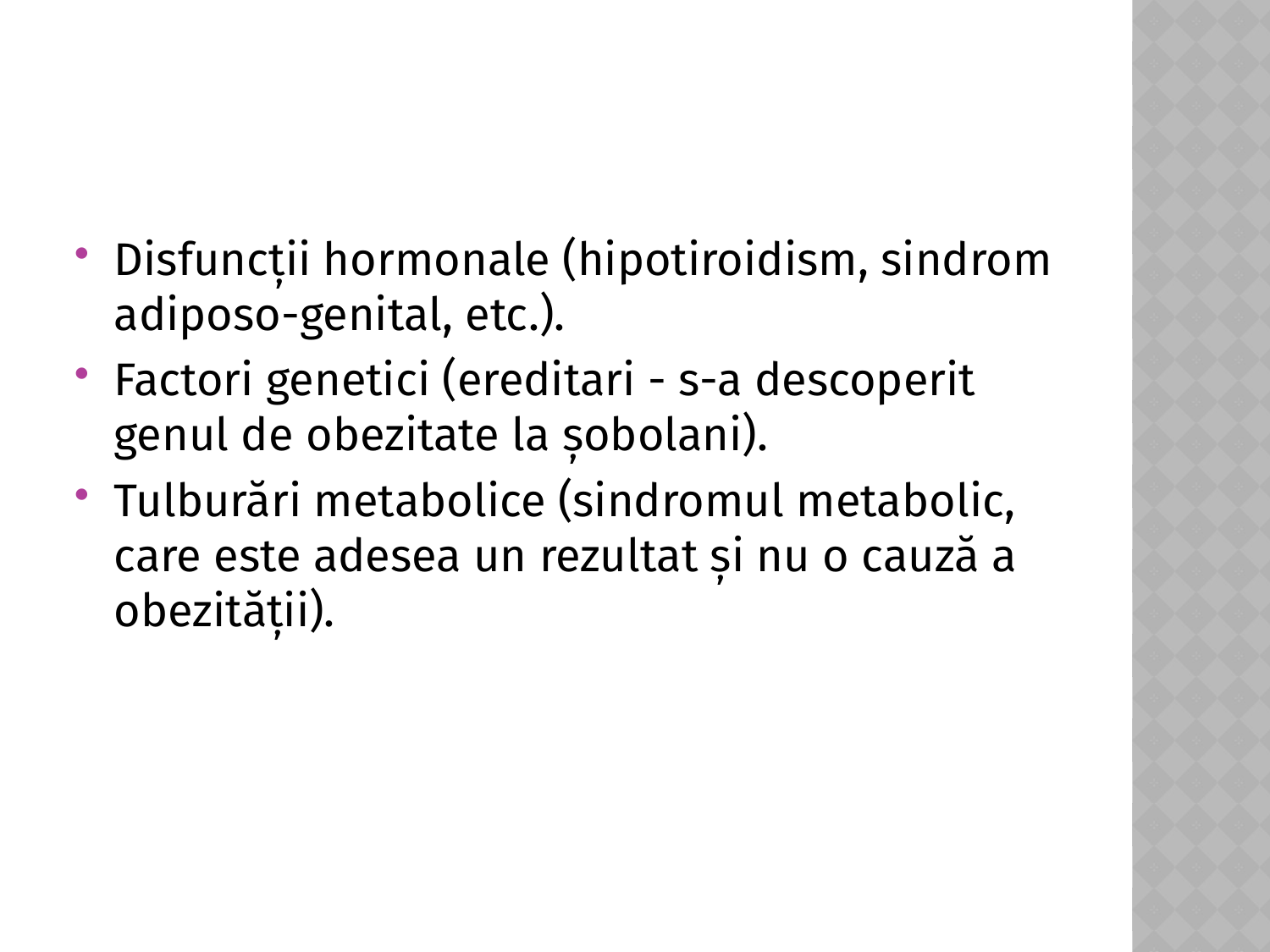

Disfuncții hormonale (hipotiroidism, sindrom adiposo-genital, etc.).
Factori genetici (ereditari - s-a descoperit genul de obezitate la șobolani).
Tulburări metabolice (sindromul metabolic, care este adesea un rezultat și nu o cauză a obezității).